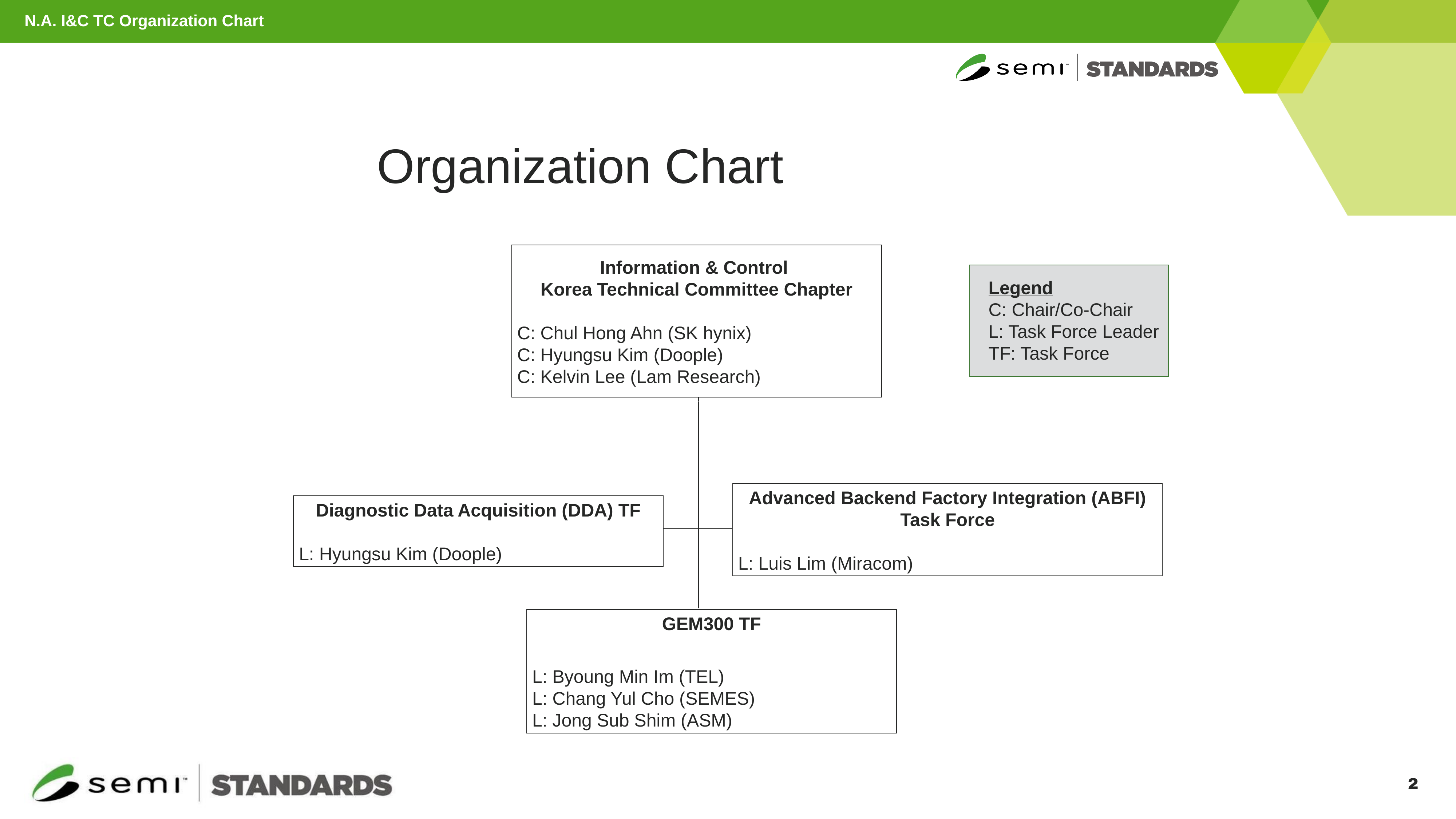

N.A. I&C TC Organization Chart
# Organization Chart
Information & Control
Korea Technical Committee Chapter

C: Chul Hong Ahn (SK hynix)
C: Hyungsu Kim (Doople)
C: Kelvin Lee (Lam Research)

Legend
C: Chair/Co-Chair
L: Task Force Leader
TF: Task Force

Advanced Backend Factory Integration (ABFI) Task Force

L: Luis Lim (Miracom)
Diagnostic Data Acquisition (DDA) TF

L: Hyungsu Kim (Doople)

GEM300 TF

L: Byoung Min Im (TEL)
L: Chang Yul Cho (SEMES)
L: Jong Sub Shim (ASM)